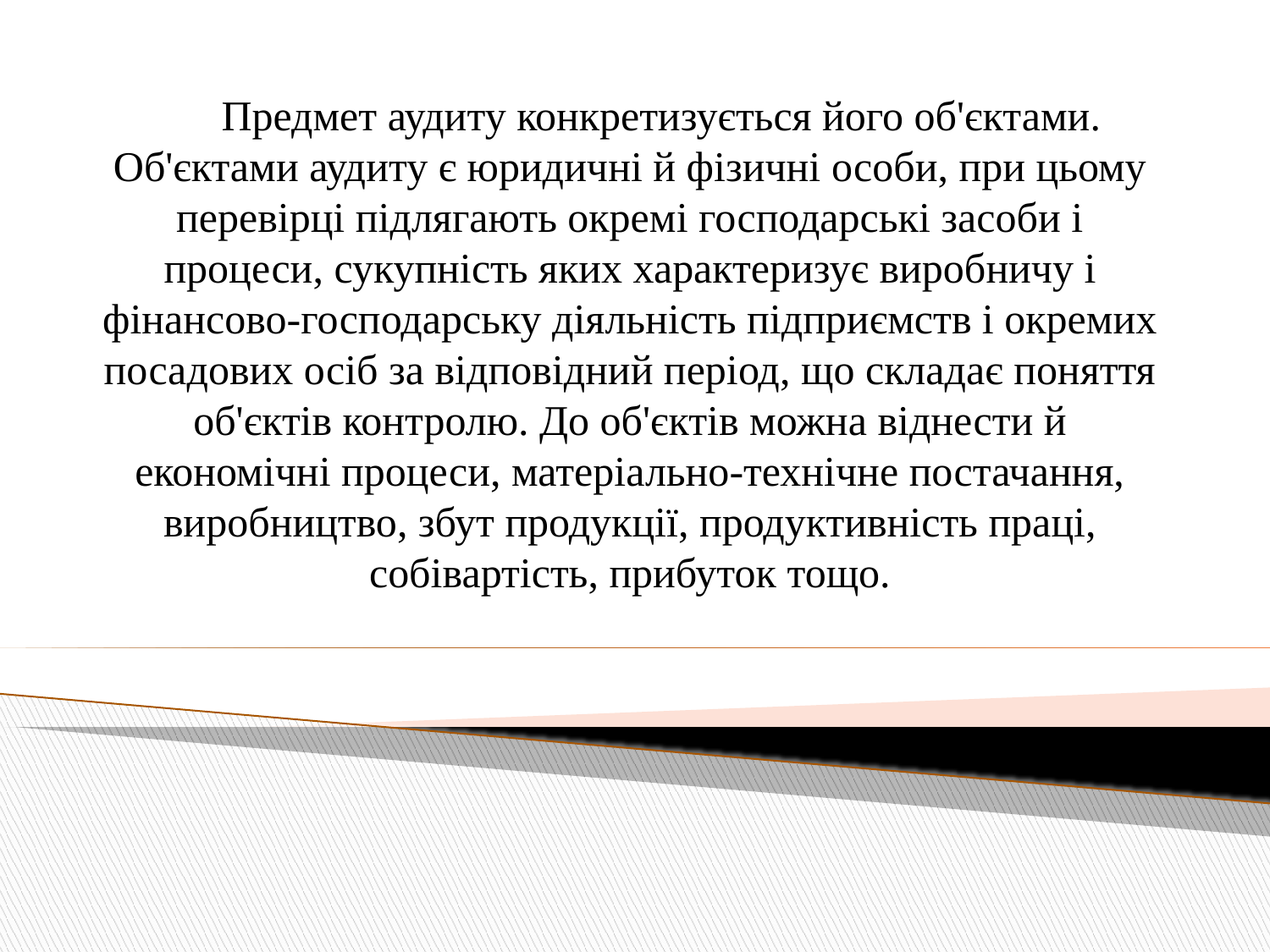

Предмет аудиту конкретизується його об'єктами. Об'єктами аудиту є юридичні й фізичні особи, при цьому перевірці підлягають окремі господарські засоби і процеси, сукупність яких характеризує виробничу і фінансово-господарську діяльність підприємств і окремих посадових осіб за відповідний період, що складає поняття об'єктів контролю. До об'єктів можна віднести й економічні процеси, матеріально-технічне постачання, виробництво, збут продукції, продуктивність праці, собівартість, прибуток тощо.